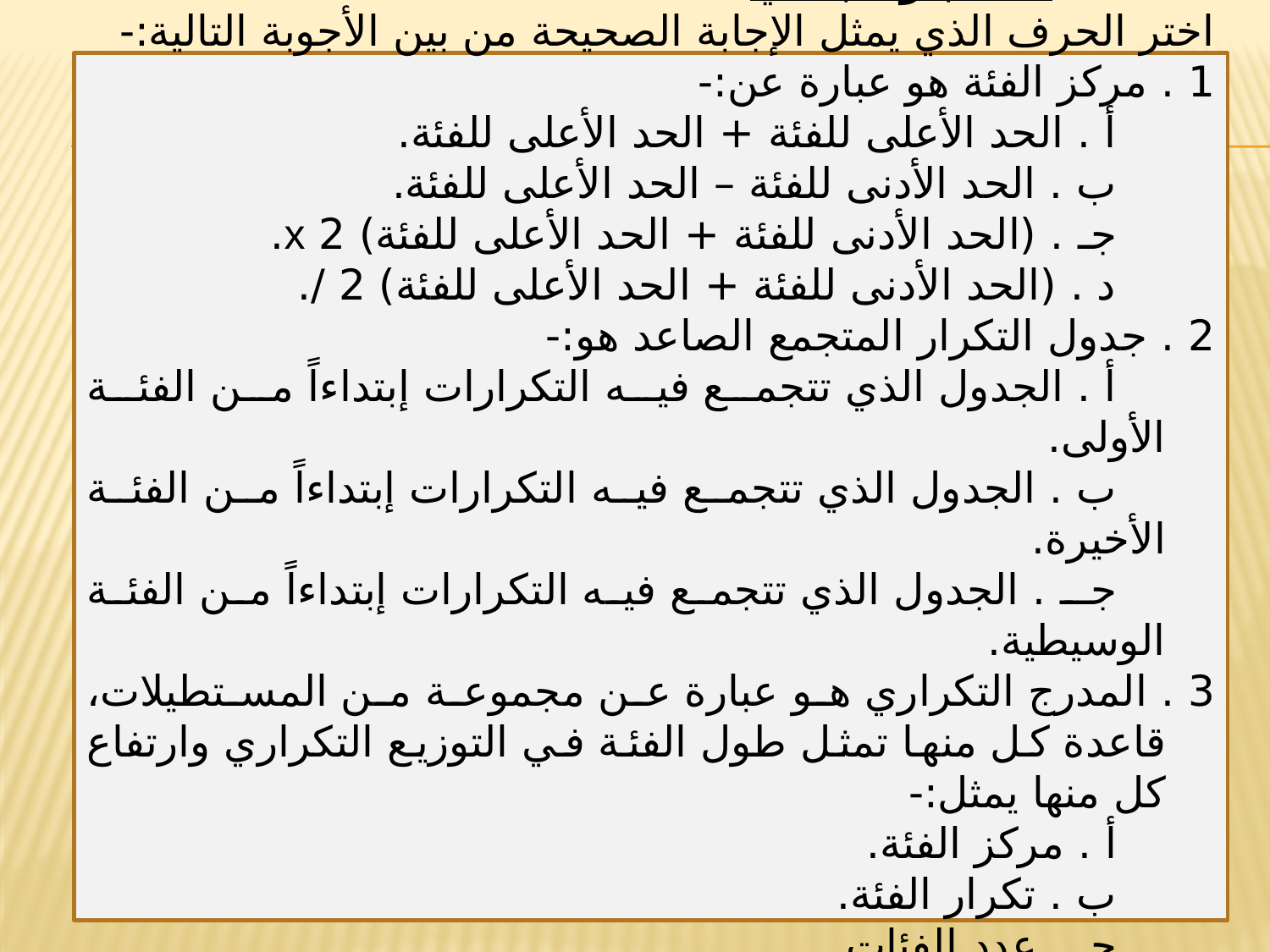

خامساًً: الاختبار البعدي:
	اختر الحرف الذي يمثل الإجابة الصحيحة من بين الأجوبة التالية:-
1 . مركز الفئة هو عبارة عن:-
أ . الحد الأعلى للفئة + الحد الأعلى للفئة.
ب . الحد الأدنى للفئة – الحد الأعلى للفئة.
جـ . (الحد الأدنى للفئة + الحد الأعلى للفئة) 2 x.
د . (الحد الأدنى للفئة + الحد الأعلى للفئة) 2 /.
2 . جدول التكرار المتجمع الصاعد هو:-
أ . الجدول الذي تتجمع فيه التكرارات إبتداءاً من الفئة الأولى.
ب . الجدول الذي تتجمع فيه التكرارات إبتداءاً من الفئة الأخيرة.
جـ . الجدول الذي تتجمع فيه التكرارات إبتداءاً من الفئة الوسيطية.
3 . المدرج التكراري هو عبارة عن مجموعة من المستطيلات، قاعدة كل منها تمثل طول الفئة في التوزيع التكراري وارتفاع كل منها يمثل:-
أ . مركز الفئة.
ب . تكرار الفئة.
جـ . عدد الفئات.
د . مجموع التكرارات.